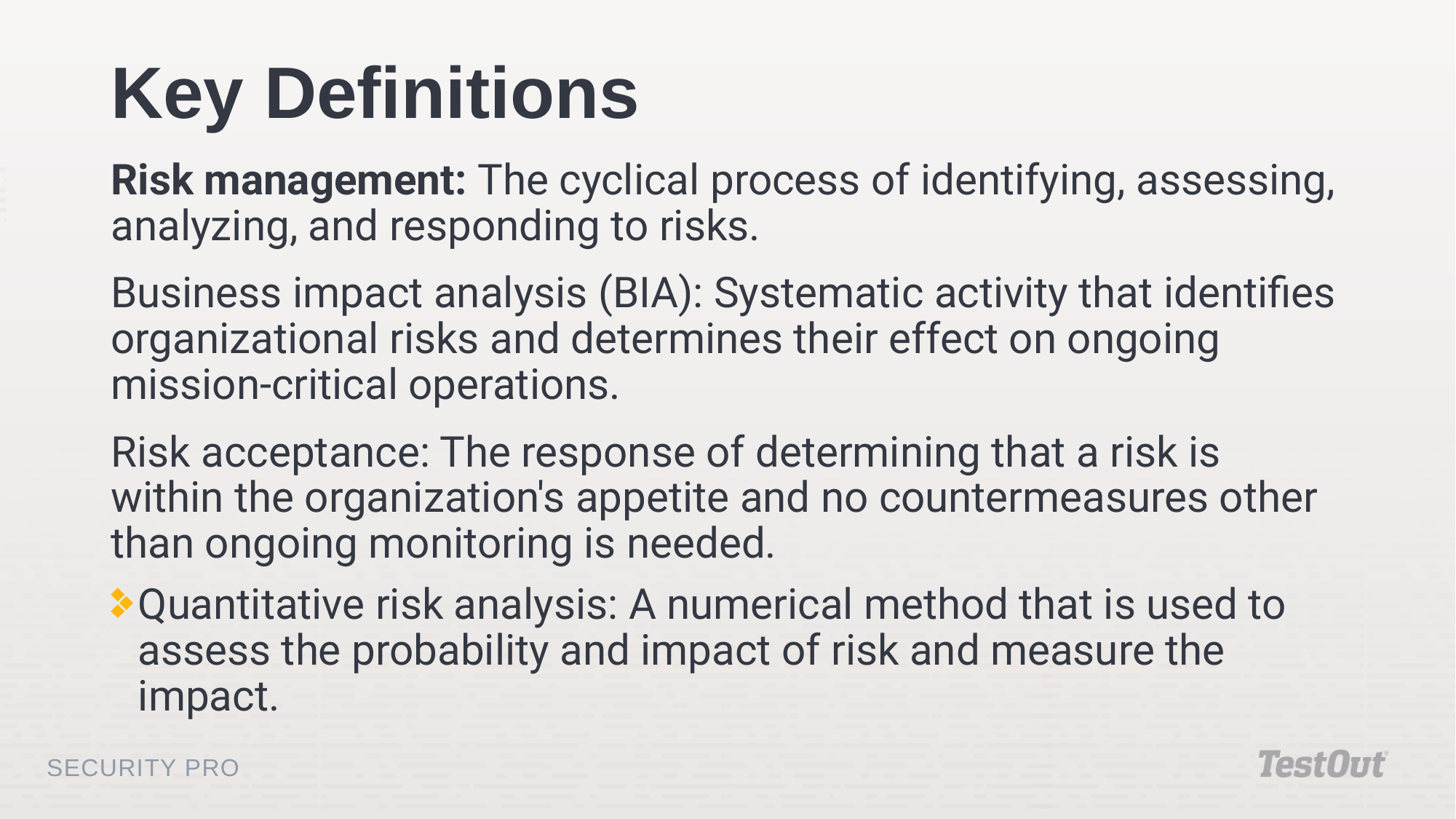

# Key Definitions
Risk management: The cyclical process of identifying, assessing, analyzing, and responding to risks.
Business impact analysis (BIA): Systematic activity that identifies organizational risks and determines their effect on ongoing mission-critical operations.
Risk acceptance: The response of determining that a risk is within the organization's appetite and no countermeasures other than ongoing monitoring is needed.
Quantitative risk analysis: A numerical method that is used to assess the probability and impact of risk and measure the impact.
Security Pro